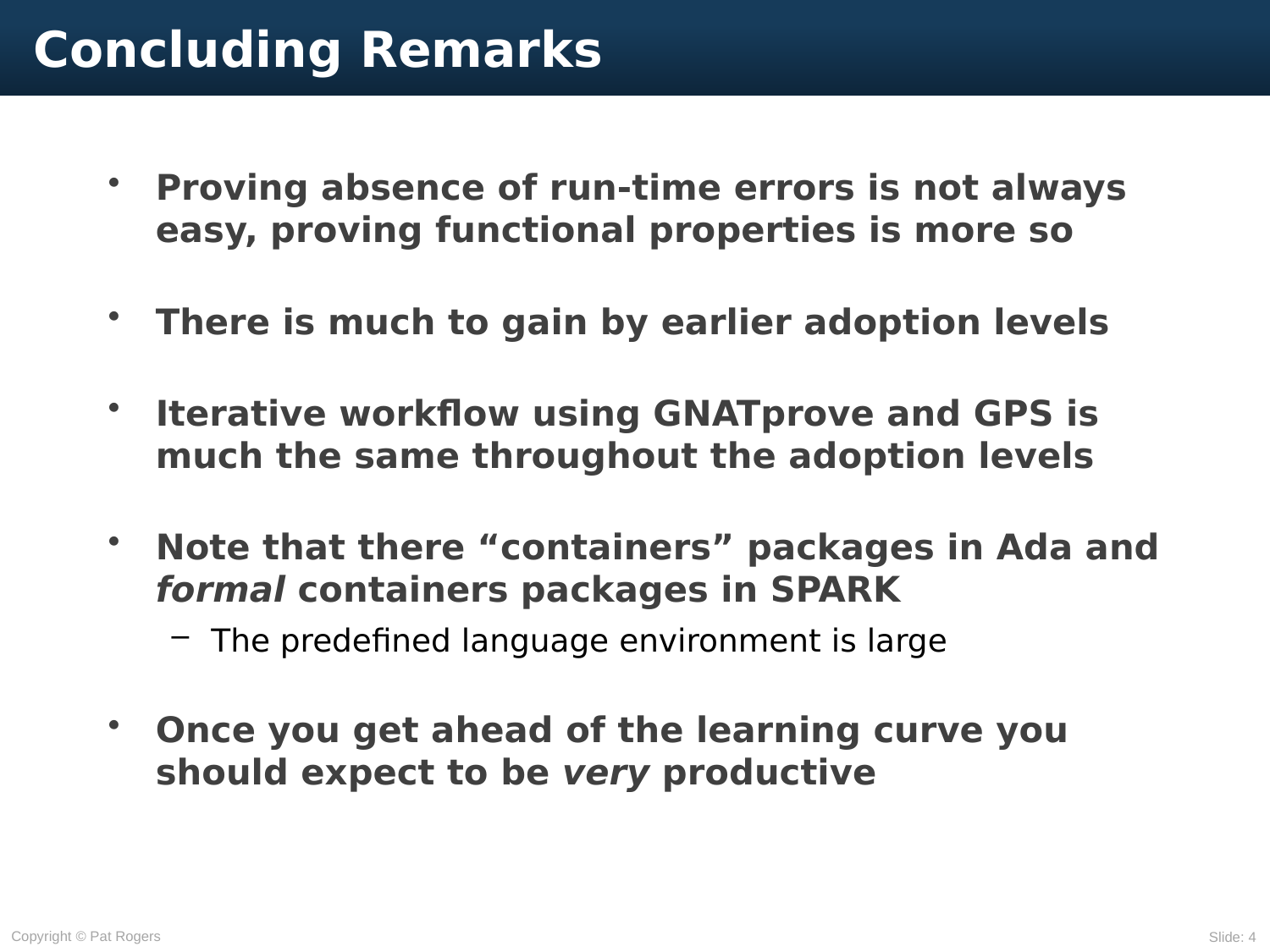

# Concluding Remarks
Proving absence of run-time errors is not always easy, proving functional properties is more so
There is much to gain by earlier adoption levels
Iterative workflow using GNATprove and GPS is much the same throughout the adoption levels
Note that there “containers” packages in Ada and formal containers packages in SPARK
The predefined language environment is large
Once you get ahead of the learning curve you should expect to be very productive